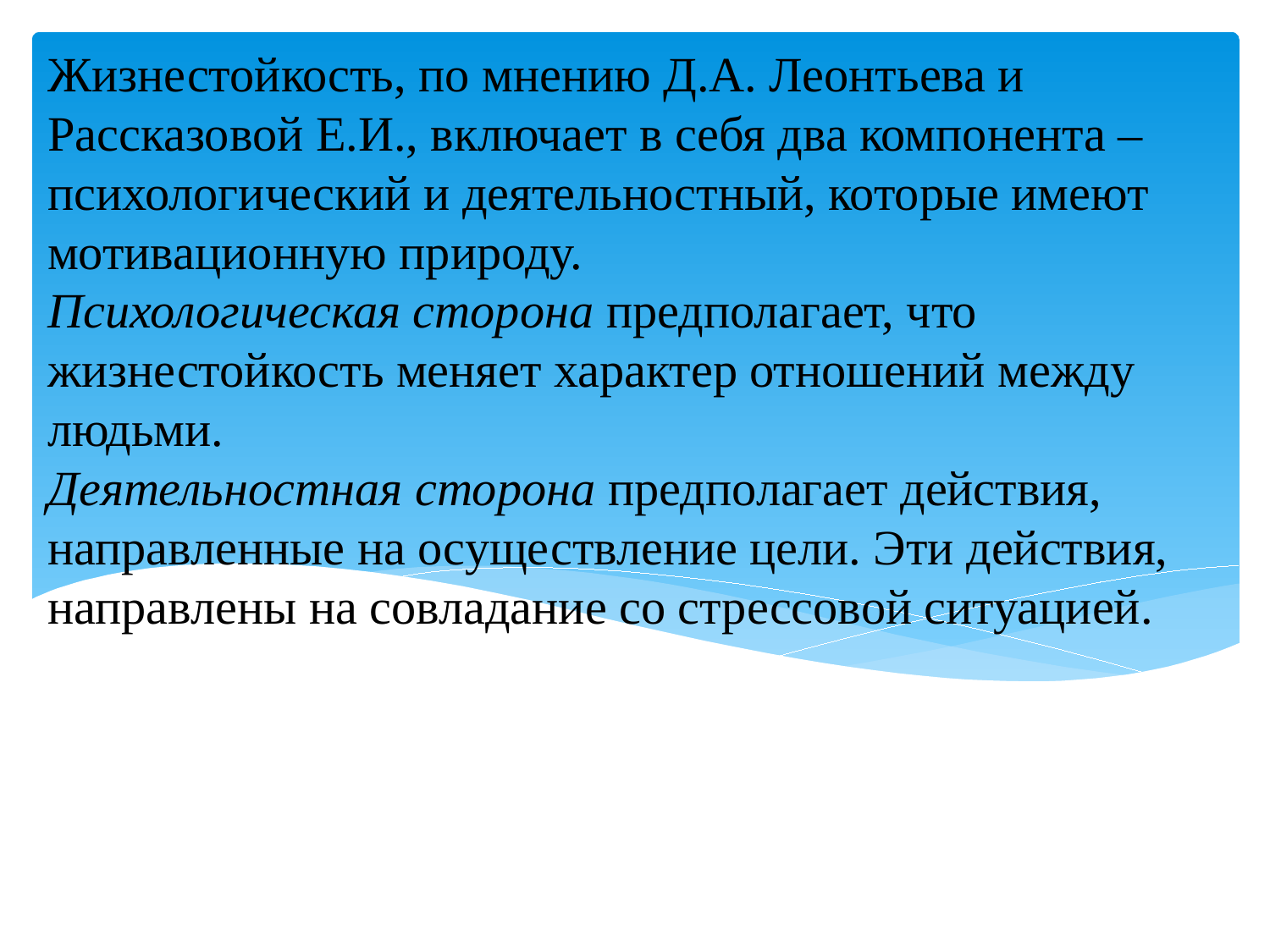

# Жизнестойкость, по мнению Д.А. Леонтьева и Рассказовой Е.И., включает в себя два компонента – психологический и деятельностный, которые имеют мотивационную природу. Психологическая сторона предполагает, что жизнестойкость меняет характер отношений между людьми. Деятельностная сторона предполагает действия, направленные на осуществление цели. Эти действия, направлены на совладание со стрессовой ситуацией.